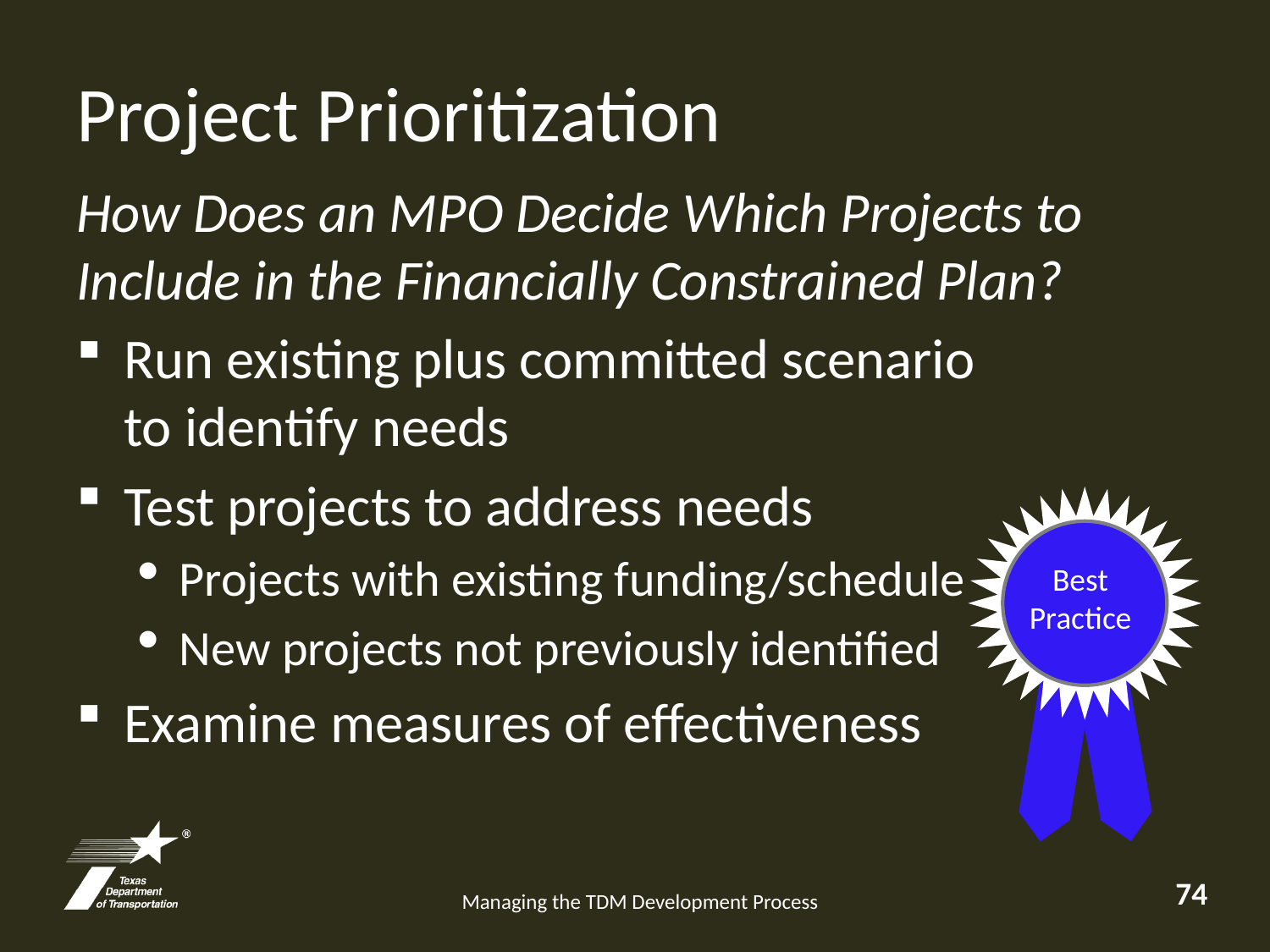

# Project Prioritization
How Does an MPO Decide Which Projects to Include in the Financially Constrained Plan?
Run existing plus committed scenario
to identify needs
Test projects to address needs
Projects with existing funding/schedule
New projects not previously identified
Examine measures of effectiveness

Best Practice